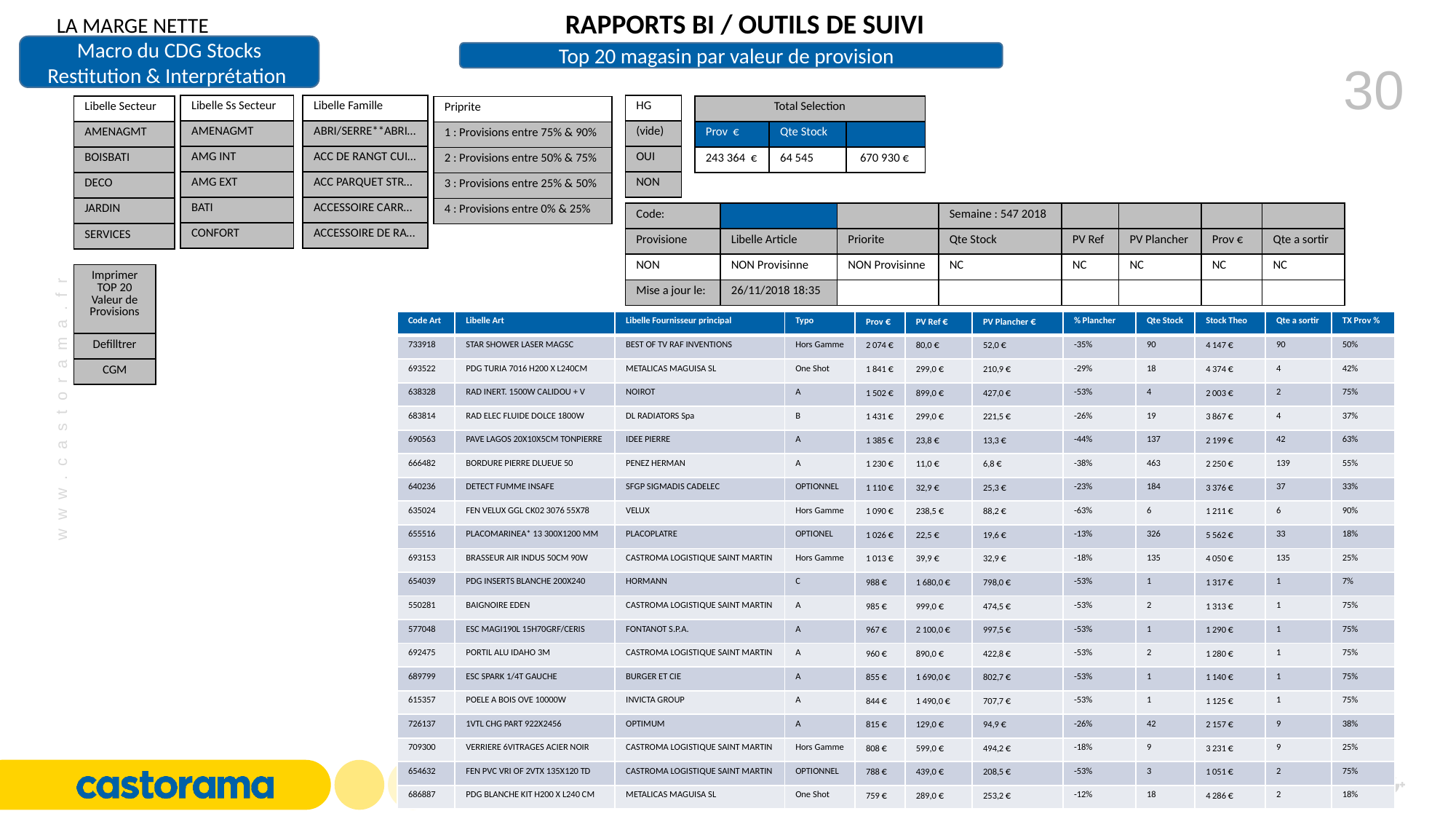

RAPPORTS BI / OUTILS DE SUIVI
LA MARGE NETTE

Macro du CDG Stocks Restitution & Interprétation

Top 20 magasin par valeur de provision
| Libelle Famille |
| --- |
| ABRI/SERRE\*\*ABRI… |
| ACC DE RANGT CUI… |
| ACC PARQUET STR… |
| ACCESSOIRE CARR… |
| ACCESSOIRE DE RA… |
| HG |
| --- |
| (vide) |
| OUI |
| NON |
| Libelle Ss Secteur |
| --- |
| AMENAGMT |
| AMG INT |
| AMG EXT |
| BATI |
| CONFORT |
| Libelle Secteur |
| --- |
| AMENAGMT |
| BOISBATI |
| DECO |
| JARDIN |
| SERVICES |
| Total Selection |  |  |
| --- | --- | --- |
| Prov € | Qte Stock |  |
| 243 364 € | 64 545 | 670 930 € |
| Priprite |
| --- |
| 1 : Provisions entre 75% & 90% |
| 2 : Provisions entre 50% & 75% |
| 3 : Provisions entre 25% & 50% |
| 4 : Provisions entre 0% & 25% |
| Code: |  |  | Semaine : 547 2018 |  |  |  |  |
| --- | --- | --- | --- | --- | --- | --- | --- |
| Provisione | Libelle Article | Priorite | Qte Stock | PV Ref | PV Plancher | Prov € | Qte a sortir |
| NON | NON Provisinne | NON Provisinne | NC | NC | NC | NC | NC |
| Mise a jour le: | 26/11/2018 18:35 |  |  |  |  |  |  |
| Imprimer TOP 20 Valeur de Provisions |
| --- |
| Defilltrer |
| CGM |
| Code Art | Libelle Art | Libelle Fournisseur principal | Typo | Prov € | PV Ref € | PV Plancher € | % Plancher | Qte Stock | Stock Theo | Qte a sortir | TX Prov % |
| --- | --- | --- | --- | --- | --- | --- | --- | --- | --- | --- | --- |
| 733918 | STAR SHOWER LASER MAGSC | BEST OF TV RAF INVENTIONS | Hors Gamme | 2 074 € | 80,0 € | 52,0 € | -35% | 90 | 4 147 € | 90 | 50% |
| 693522 | PDG TURIA 7016 H200 X L240CM | METALICAS MAGUISA SL | One Shot | 1 841 € | 299,0 € | 210,9 € | -29% | 18 | 4 374 € | 4 | 42% |
| 638328 | RAD INERT. 1500W CALIDOU + V | NOIROT | A | 1 502 € | 899,0 € | 427,0 € | -53% | 4 | 2 003 € | 2 | 75% |
| 683814 | RAD ELEC FLUIDE DOLCE 1800W | DL RADIATORS Spa | B | 1 431 € | 299,0 € | 221,5 € | -26% | 19 | 3 867 € | 4 | 37% |
| 690563 | PAVE LAGOS 20X10X5CM TONPIERRE | IDEE PIERRE | A | 1 385 € | 23,8 € | 13,3 € | -44% | 137 | 2 199 € | 42 | 63% |
| 666482 | BORDURE PIERRE DLUEUE 50 | PENEZ HERMAN | A | 1 230 € | 11,0 € | 6,8 € | -38% | 463 | 2 250 € | 139 | 55% |
| 640236 | DETECT FUMME INSAFE | SFGP SIGMADIS CADELEC | OPTIONNEL | 1 110 € | 32,9 € | 25,3 € | -23% | 184 | 3 376 € | 37 | 33% |
| 635024 | FEN VELUX GGL CK02 3076 55X78 | VELUX | Hors Gamme | 1 090 € | 238,5 € | 88,2 € | -63% | 6 | 1 211 € | 6 | 90% |
| 655516 | PLACOMARINEA\* 13 300X1200 MM | PLACOPLATRE | OPTIONEL | 1 026 € | 22,5 € | 19,6 € | -13% | 326 | 5 562 € | 33 | 18% |
| 693153 | BRASSEUR AIR INDUS 50CM 90W | CASTROMA LOGISTIQUE SAINT MARTIN | Hors Gamme | 1 013 € | 39,9 € | 32,9 € | -18% | 135 | 4 050 € | 135 | 25% |
| 654039 | PDG INSERTS BLANCHE 200X240 | HORMANN | C | 988 € | 1 680,0 € | 798,0 € | -53% | 1 | 1 317 € | 1 | 7% |
| 550281 | BAIGNOIRE EDEN | CASTROMA LOGISTIQUE SAINT MARTIN | A | 985 € | 999,0 € | 474,5 € | -53% | 2 | 1 313 € | 1 | 75% |
| 577048 | ESC MAGI190L 15H70GRF/CERIS | FONTANOT S.P.A. | A | 967 € | 2 100,0 € | 997,5 € | -53% | 1 | 1 290 € | 1 | 75% |
| 692475 | PORTIL ALU IDAHO 3M | CASTROMA LOGISTIQUE SAINT MARTIN | A | 960 € | 890,0 € | 422,8 € | -53% | 2 | 1 280 € | 1 | 75% |
| 689799 | ESC SPARK 1/4T GAUCHE | BURGER ET CIE | A | 855 € | 1 690,0 € | 802,7 € | -53% | 1 | 1 140 € | 1 | 75% |
| 615357 | POELE A BOIS OVE 10000W | INVICTA GROUP | A | 844 € | 1 490,0 € | 707,7 € | -53% | 1 | 1 125 € | 1 | 75% |
| 726137 | 1VTL CHG PART 922X2456 | OPTIMUM | A | 815 € | 129,0 € | 94,9 € | -26% | 42 | 2 157 € | 9 | 38% |
| 709300 | VERRIERE 6VITRAGES ACIER NOIR | CASTROMA LOGISTIQUE SAINT MARTIN | Hors Gamme | 808 € | 599,0 € | 494,2 € | -18% | 9 | 3 231 € | 9 | 25% |
| 654632 | FEN PVC VRI OF 2VTX 135X120 TD | CASTROMA LOGISTIQUE SAINT MARTIN | OPTIONNEL | 788 € | 439,0 € | 208,5 € | -53% | 3 | 1 051 € | 2 | 75% |
| 686887 | PDG BLANCHE KIT H200 X L240 CM | METALICAS MAGUISA SL | One Shot | 759 € | 289,0 € | 253,2 € | -12% | 18 | 4 286 € | 2 | 18% |